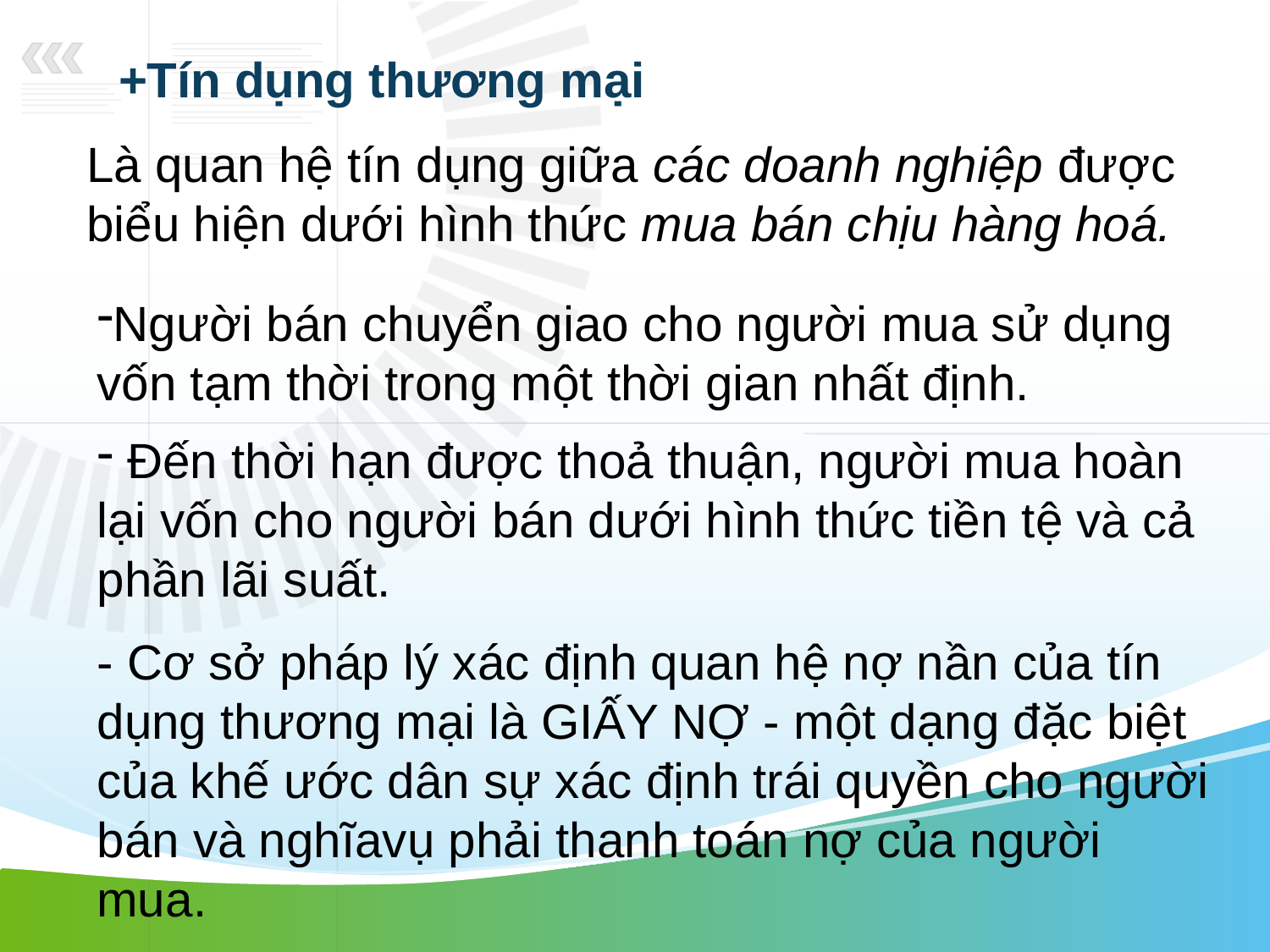

+Tín dụng thương mại
Là quan hệ tín dụng giữa các doanh nghiệp được biểu hiện dưới hình thức mua bán chịu hàng hoá.
Người bán chuyển giao cho người mua sử dụng vốn tạm thời trong một thời gian nhất định.
 Đến thời hạn được thoả thuận, người mua hoàn lại vốn cho người bán dưới hình thức tiền tệ và cả phần lãi suất.
- Cơ sở pháp lý xác định quan hệ nợ nần của tín dụng thương mại là GIẤY NỢ - một dạng đặc biệt của khế ước dân sự xác định trái quyền cho người bán và nghĩavụ phải thanh toán nợ của người mua.